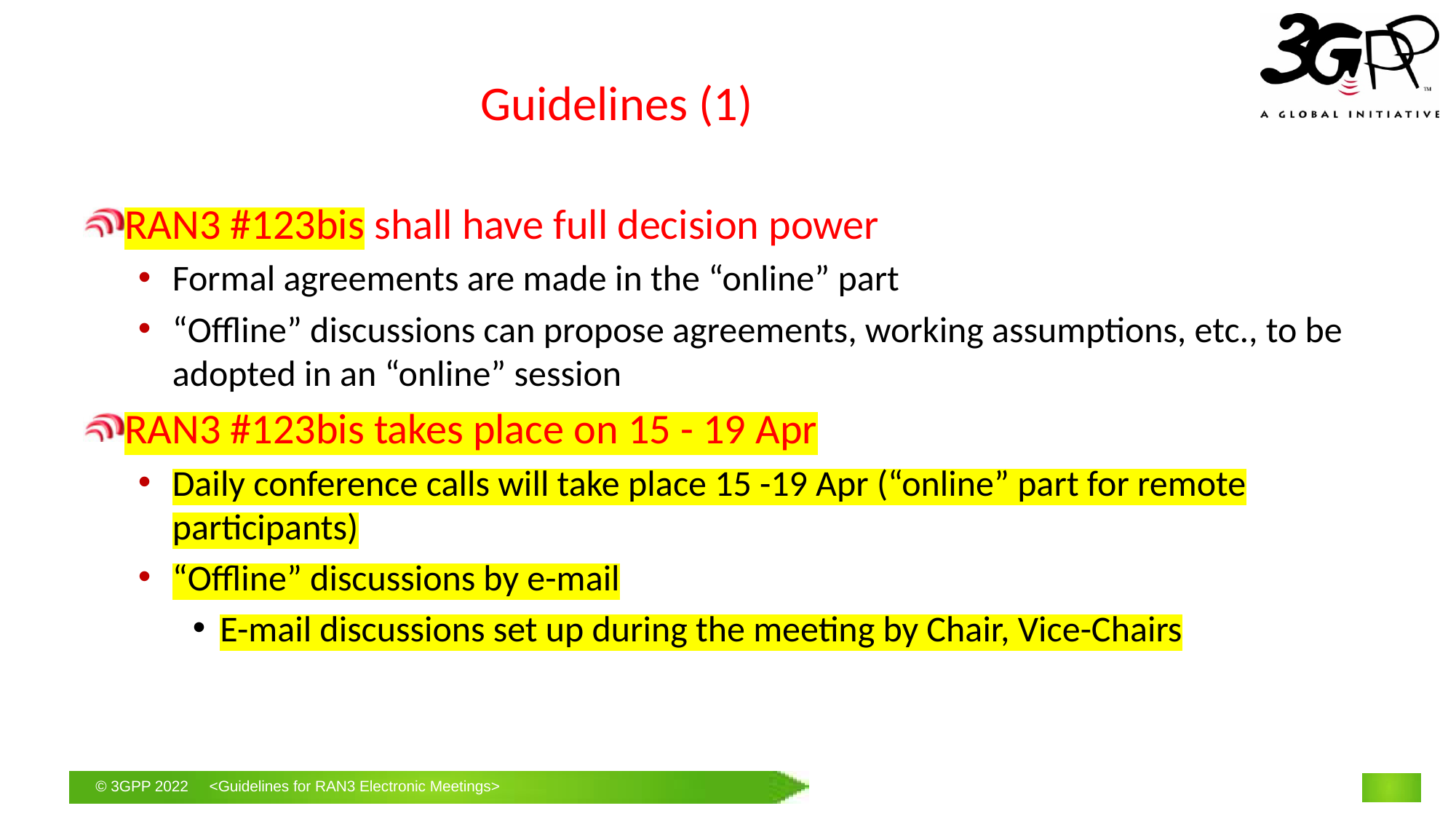

# Guidelines (1)
RAN3 #123bis shall have full decision power
Formal agreements are made in the “online” part
“Offline” discussions can propose agreements, working assumptions, etc., to be adopted in an “online” session
RAN3 #123bis takes place on 15 - 19 Apr
Daily conference calls will take place 15 -19 Apr (“online” part for remote participants)
“Offline” discussions by e-mail
E-mail discussions set up during the meeting by Chair, Vice-Chairs

5